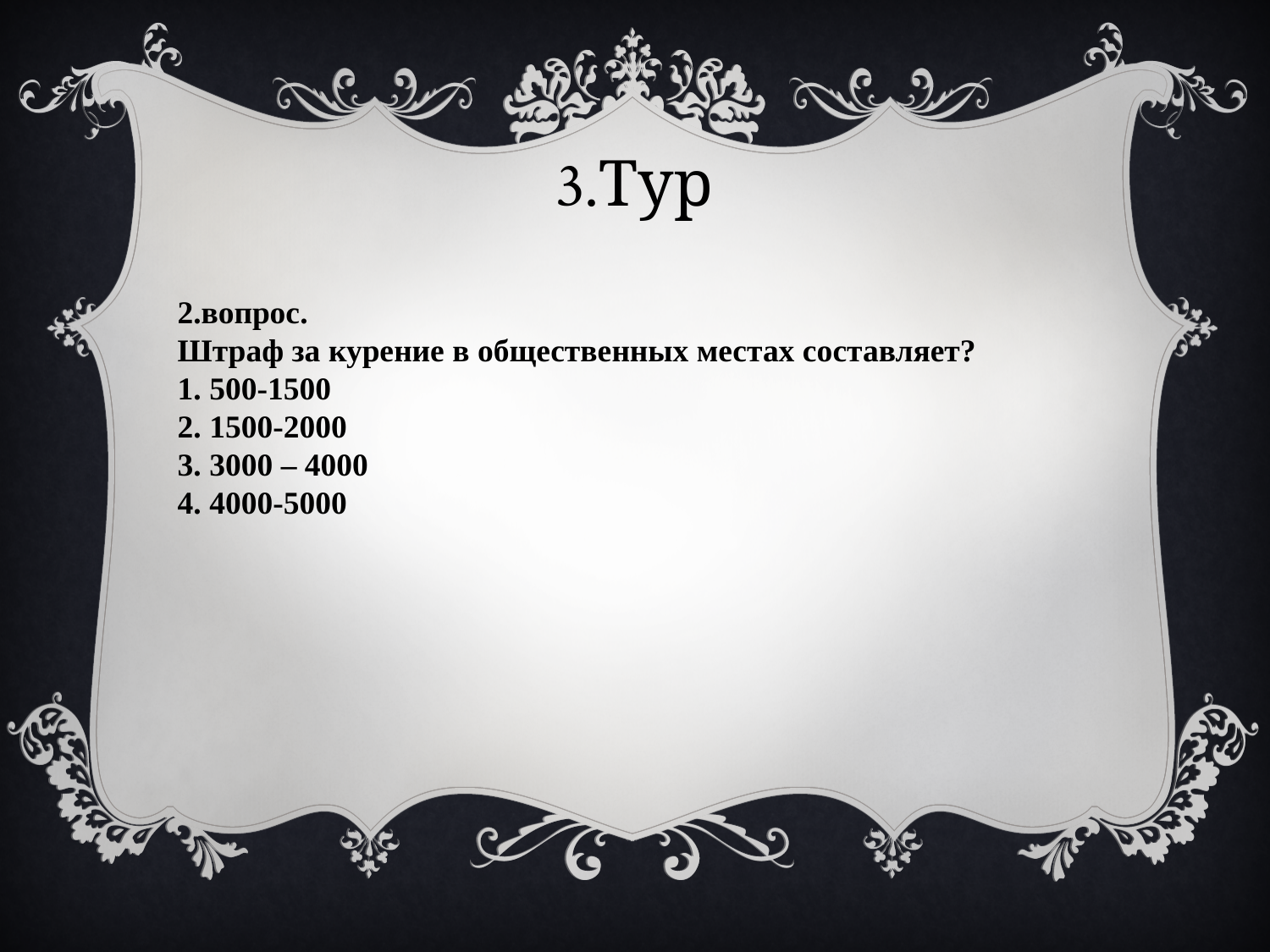

3.Тур
2.вопрос.
Штраф за курение в общественных местах составляет?
1. 500-1500
2. 1500-2000
3. 3000 – 4000
4. 4000-5000